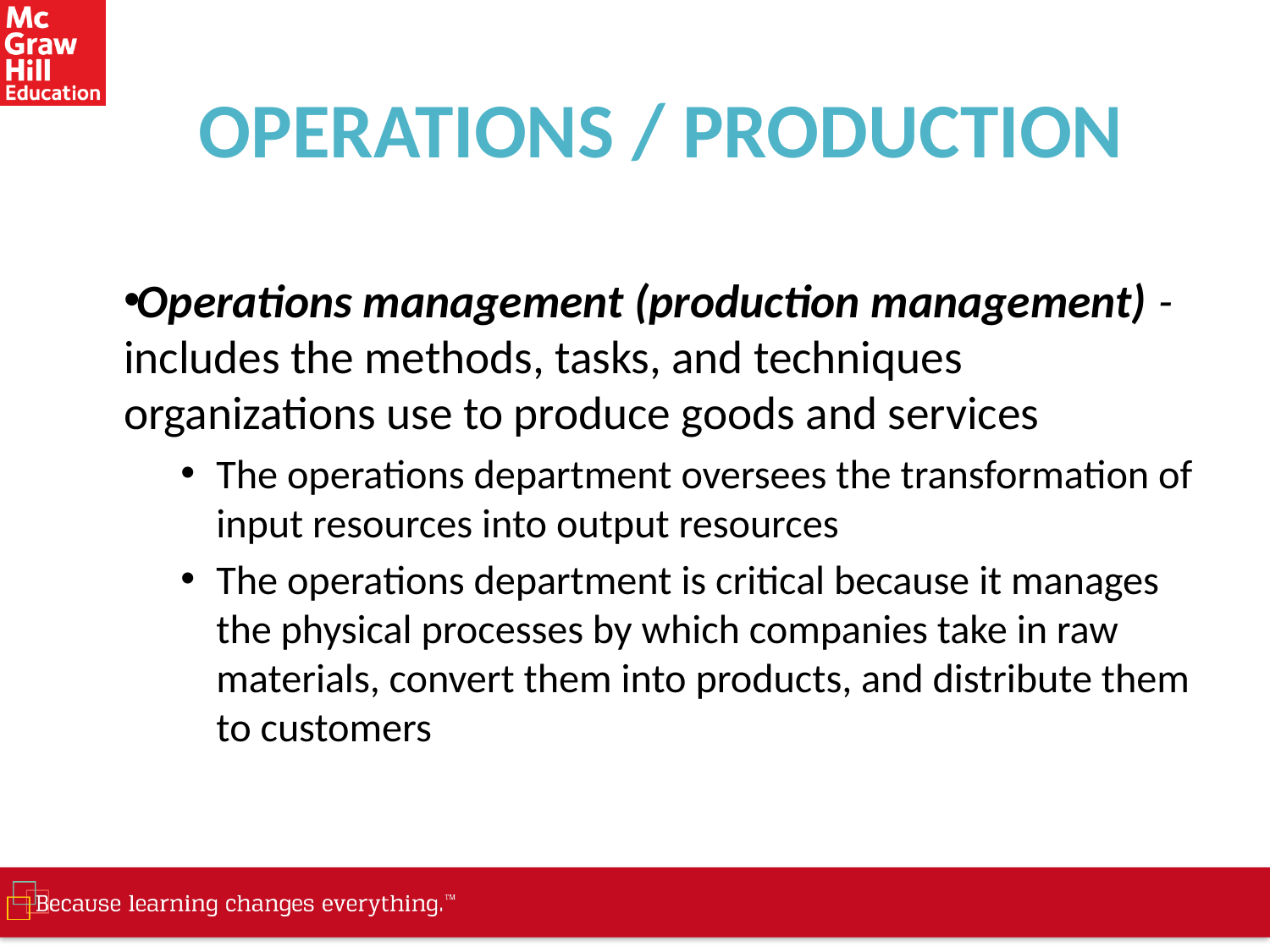

# OPERATIONS / PRODUCTION
Operations management (production management) - includes the methods, tasks, and techniques organizations use to produce goods and services
The operations department oversees the transformation of input resources into output resources
The operations department is critical because it manages the physical processes by which companies take in raw materials, convert them into products, and distribute them to customers